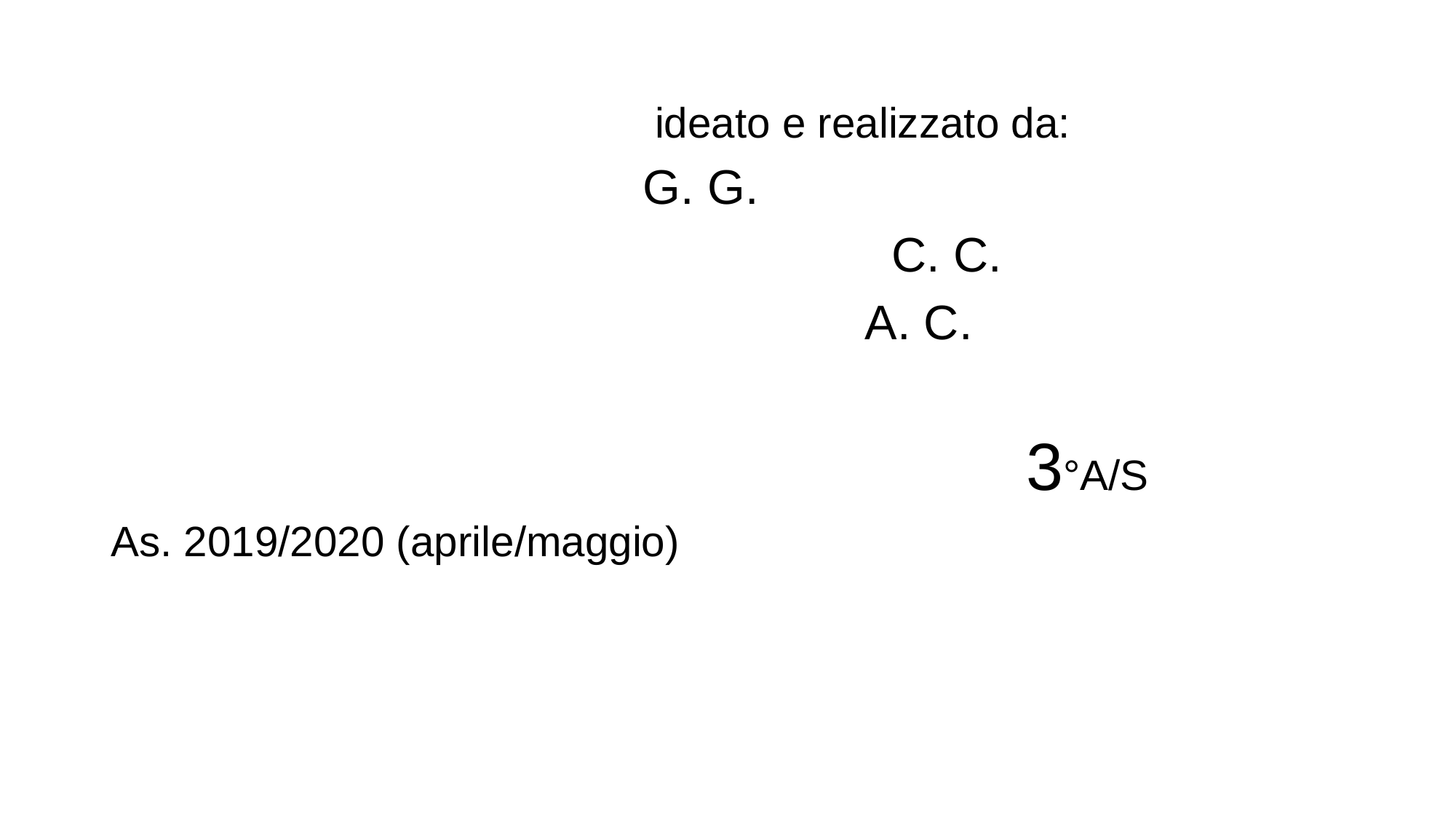

ideato e realizzato da:
                                             G. G.
                                                          C. C.
                                                        A. C.

                                                                    3°A/S
As. 2019/2020 (aprile/maggio)